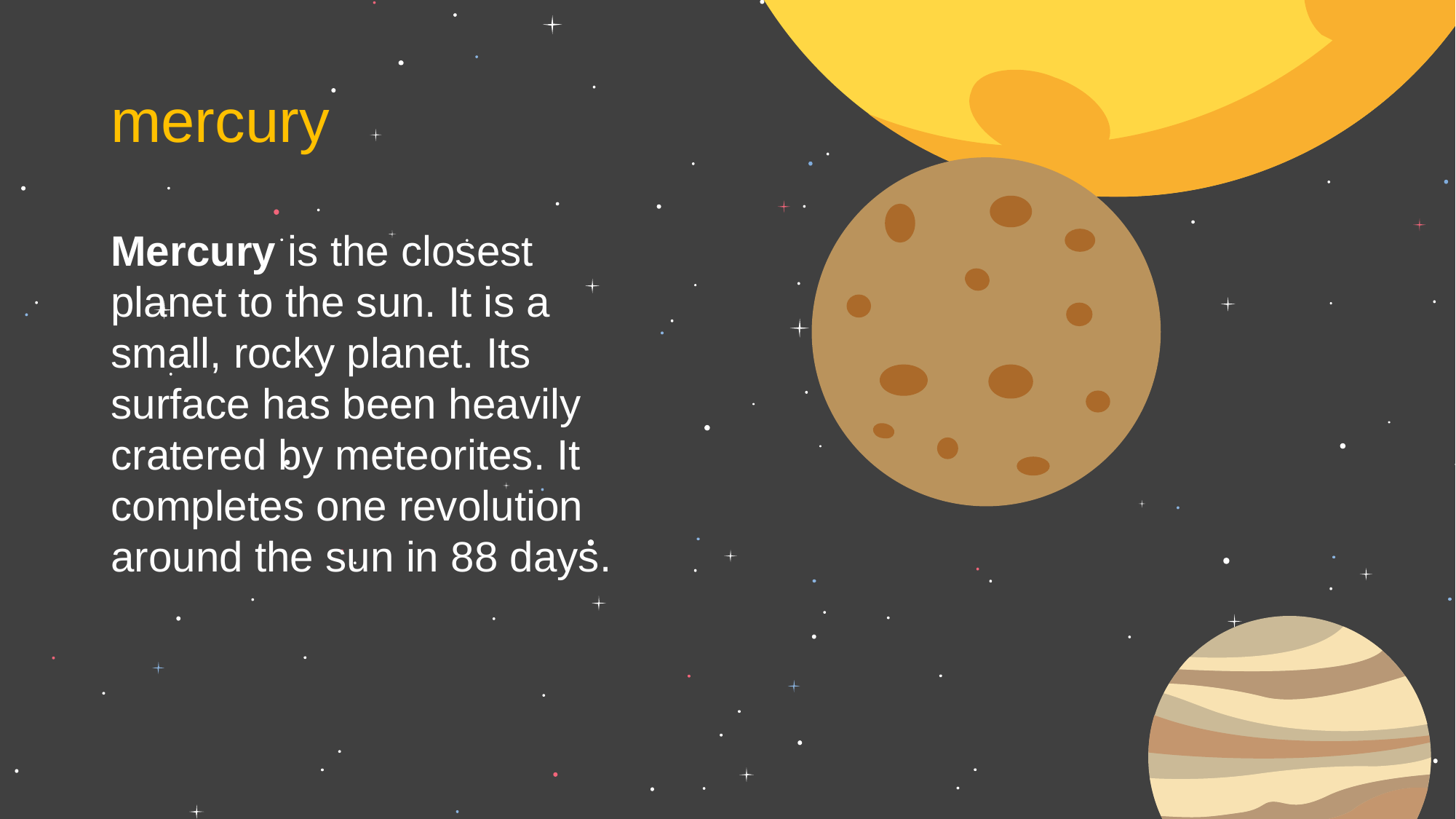

# mercury

Mercury is the closest planet to the sun. It is a small, rocky planet. Its surface has been heavily cratered by meteorites. It completes one revolution around the sun in 88 days.